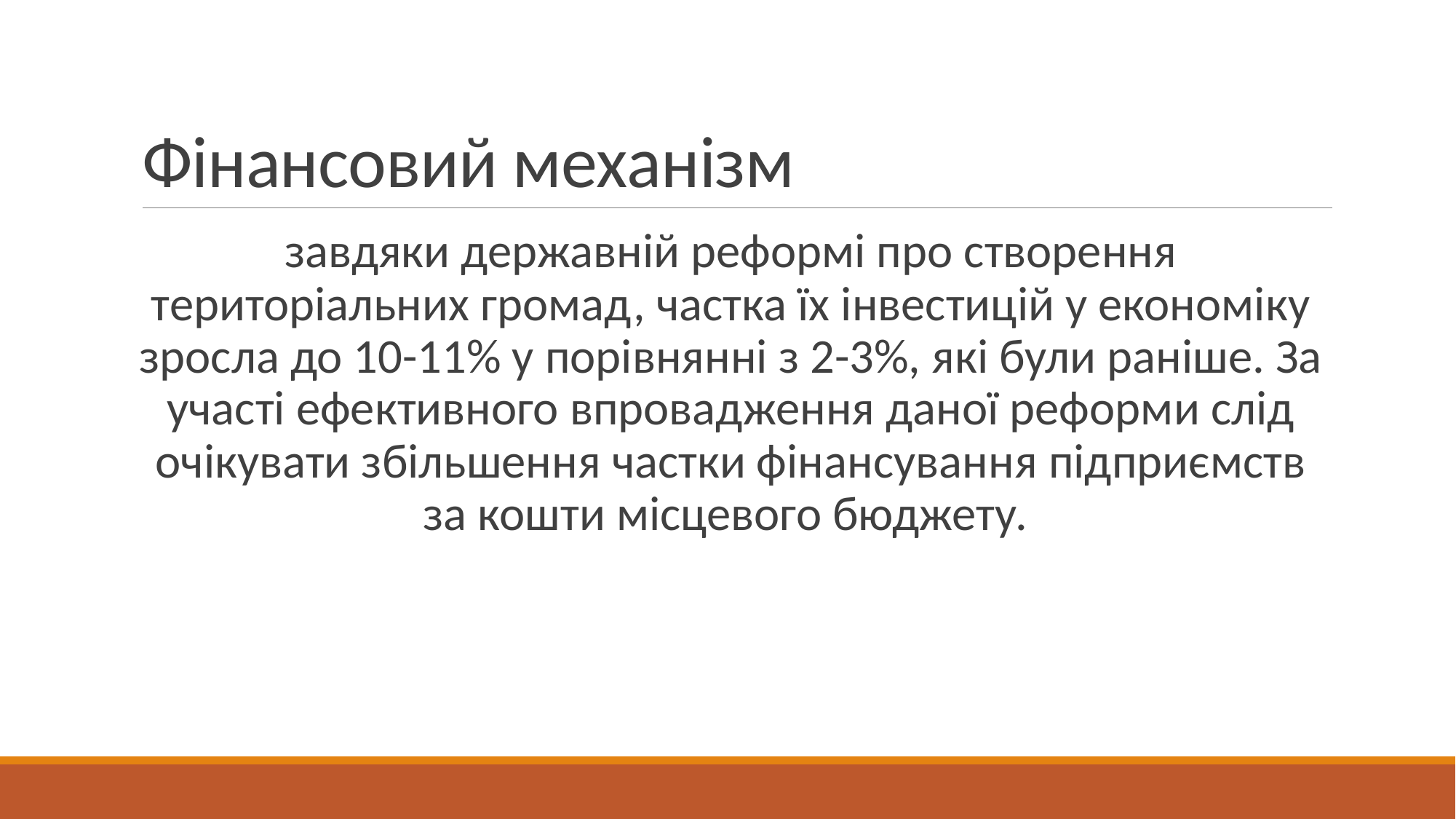

# Фінансовий механізм
завдяки державній реформі про створення територіальних громад, частка їх інвестицій у економіку зросла до 10-11% у порівнянні з 2-3%, які були раніше. За участі ефективного впровадження даної реформи слід очікувати збільшення частки фінансування підприємств за кошти місцевого бюджету.